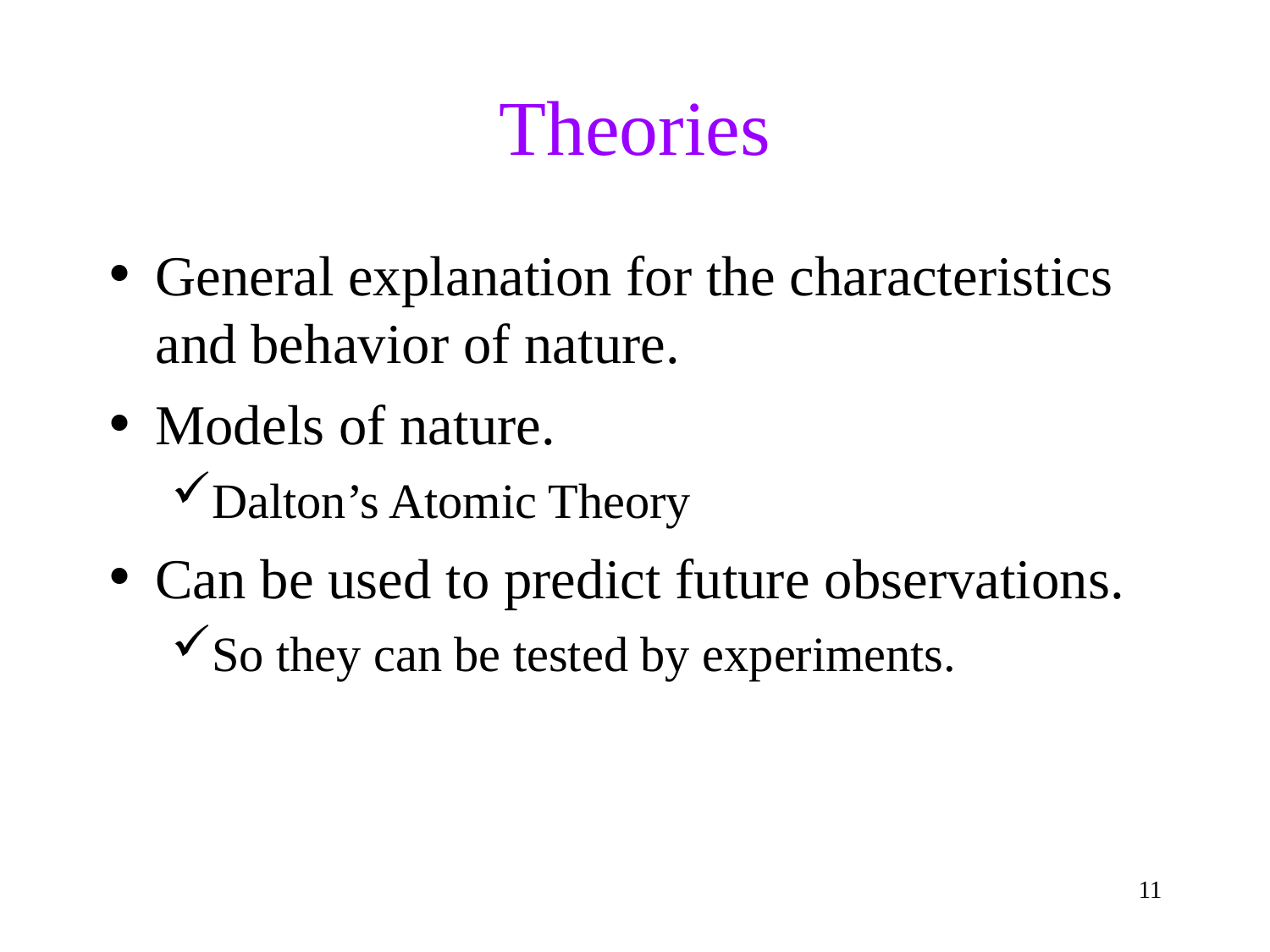

Theories
General explanation for the characteristics and behavior of nature.
Models of nature.
Dalton’s Atomic Theory
Can be used to predict future observations.
So they can be tested by experiments.
11